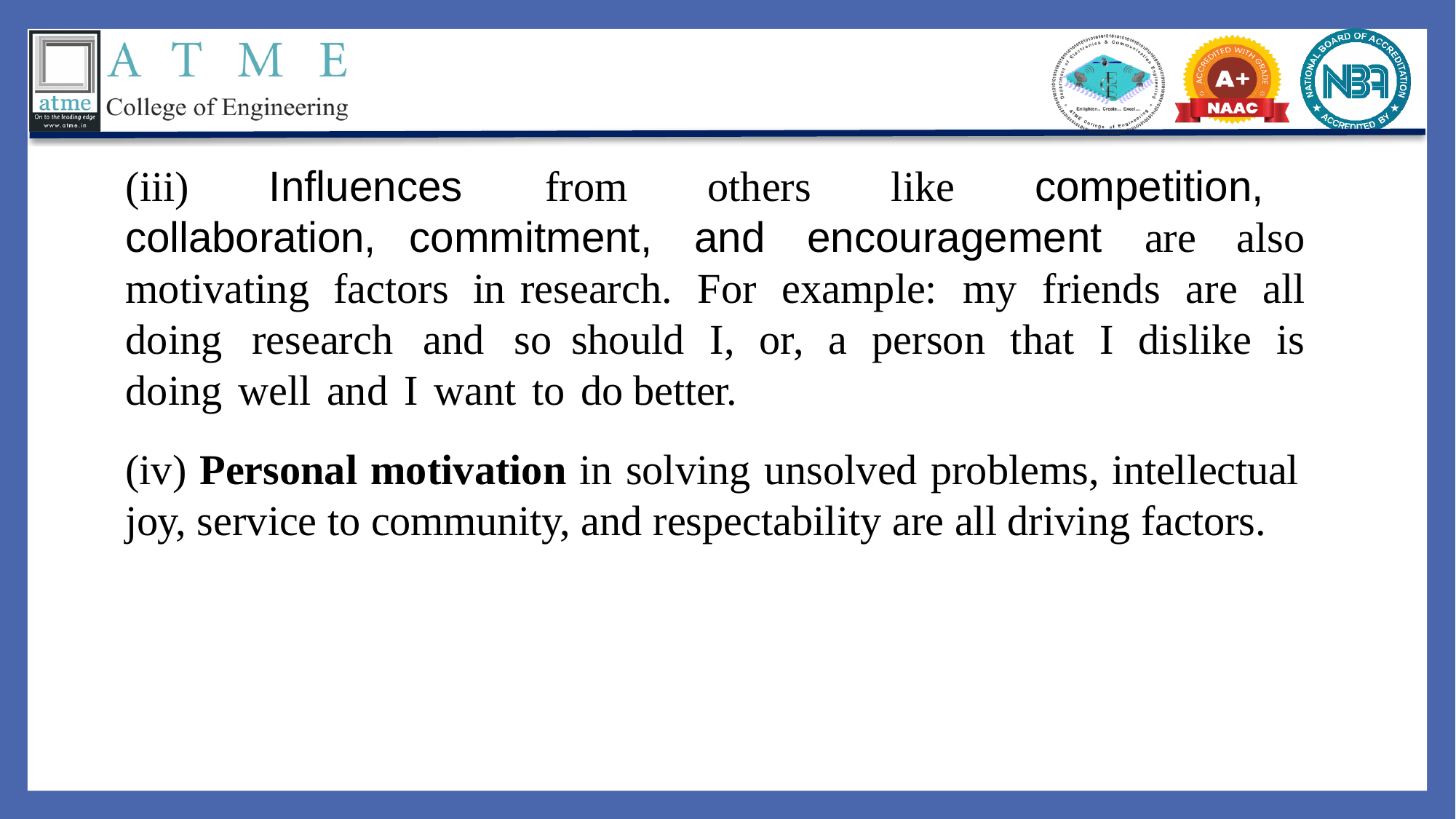

(iii)  Influences  from  others  like  competition,  collaboration, commitment, and encouragement are also motivating factors in research. For example: my friends are all doing research and so should I, or, a person that I dislike is doing well and I want to do better.
(iv) Personal motivation in solving unsolved problems, intellectual joy, service to community, and respectability are all driving factors.